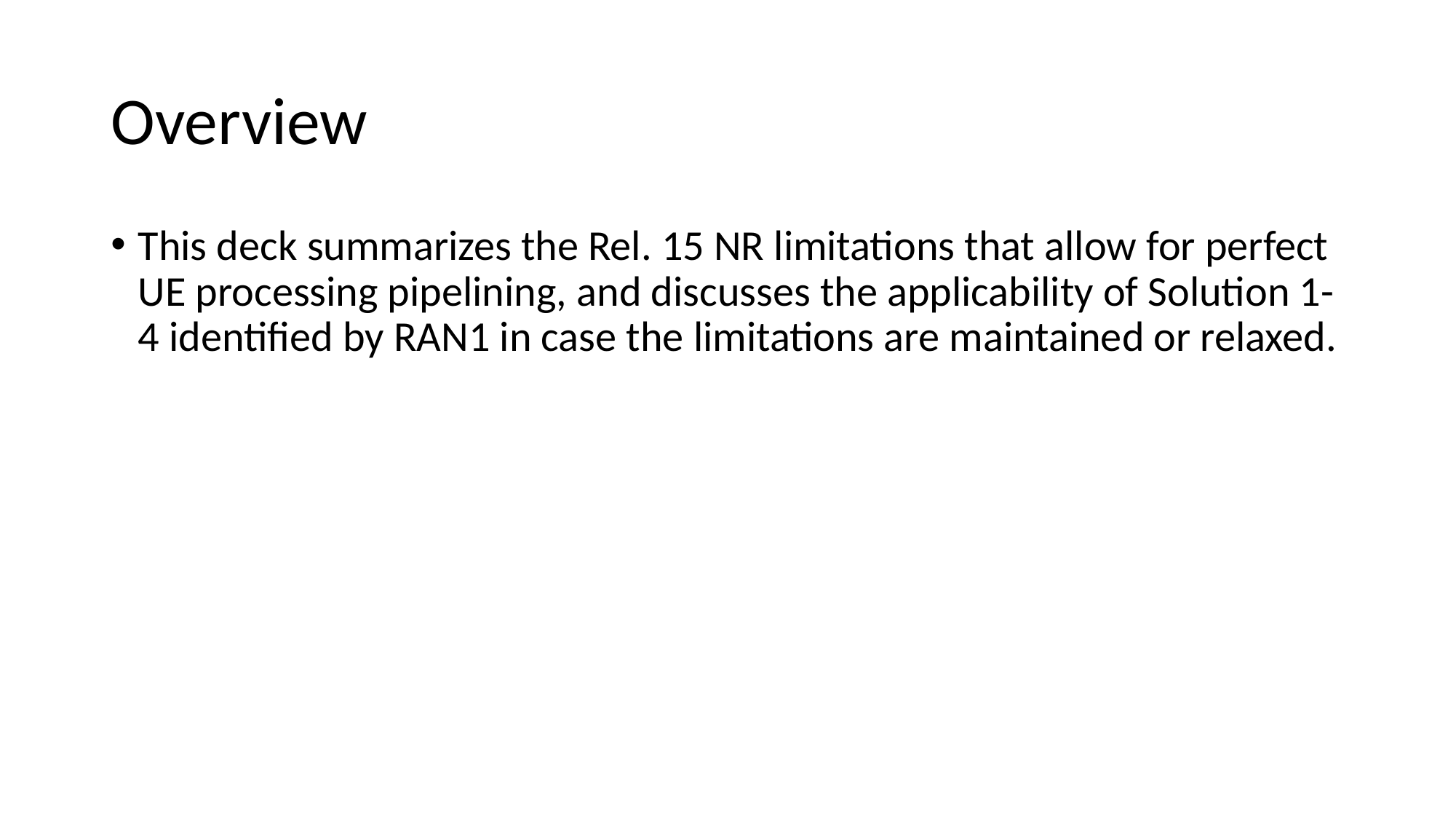

# Overview
This deck summarizes the Rel. 15 NR limitations that allow for perfect UE processing pipelining, and discusses the applicability of Solution 1-4 identified by RAN1 in case the limitations are maintained or relaxed.